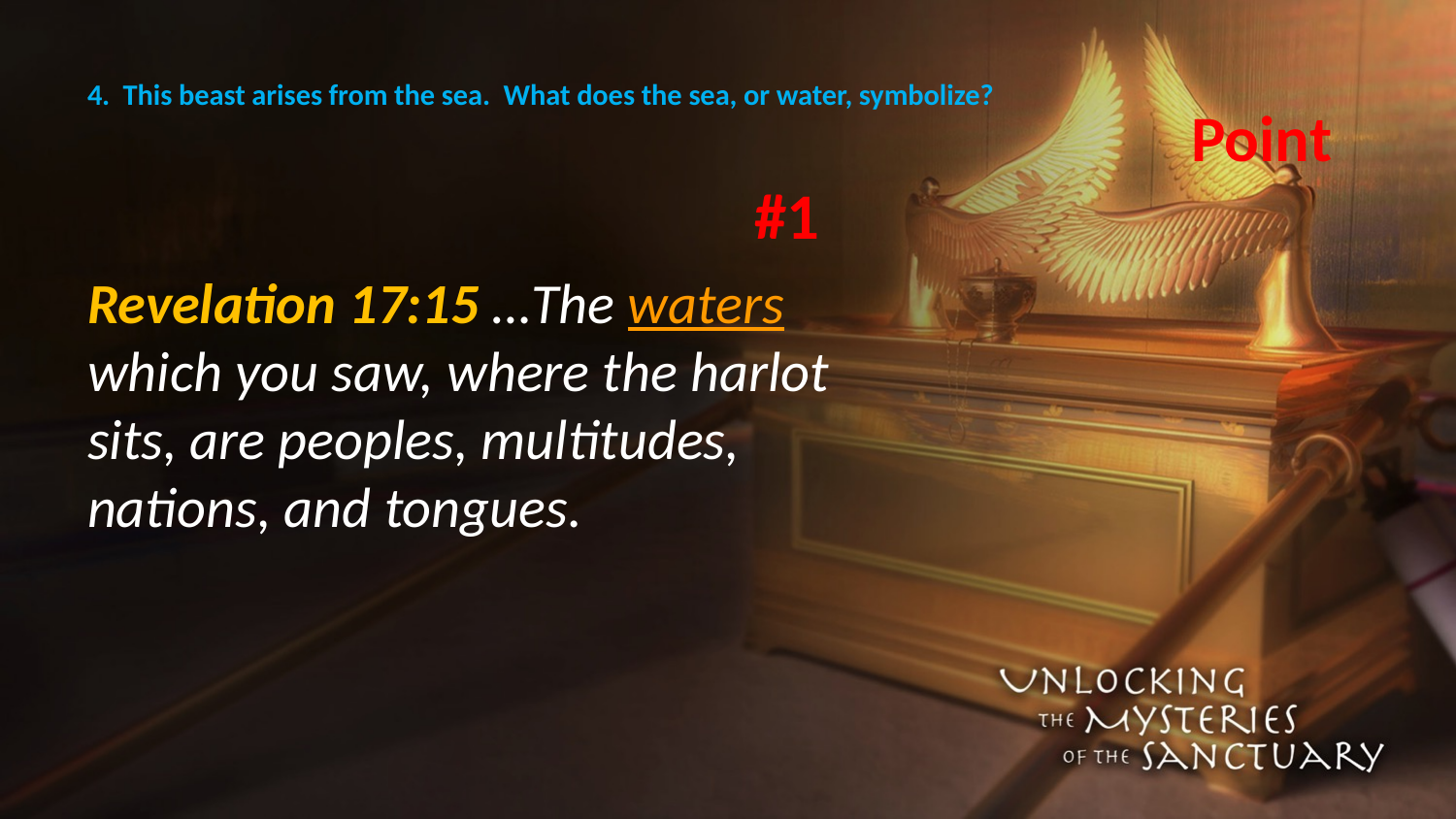

# 4.  This beast arises from the sea.  What does the sea, or water, symbolize?

			Point #1
Revelation 17:15 …The waters which you saw, where the harlot sits, are peoples, multitudes, nations, and tongues.